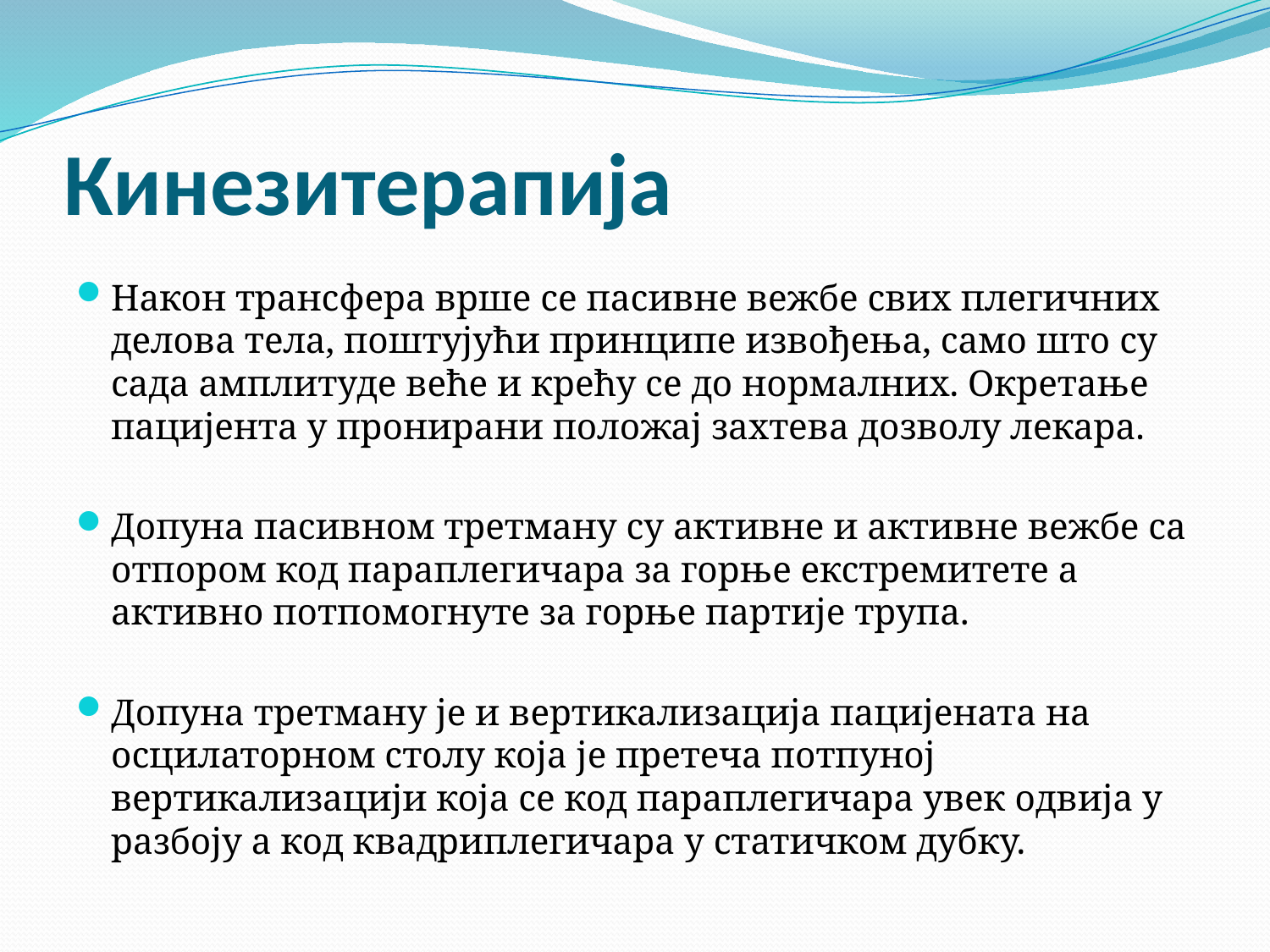

# Кинезитерапија
Након трансфера врше се пасивне вежбе свих плегичних делова тела, поштујући принципе извођења, само што су сада амплитуде веће и крећу се до нормалних. Окретање пацијента у пронирани положај захтева дозволу лекара.

Допуна пасивном третману су активне и активне вежбе са отпором код параплегичара за горње екстремитете а активно потпомогнуте за горње партије трупа.

Допуна третману је и вертикализација пацијената на осцилаторном столу која је претеча потпуној вертикализацији која се код параплегичара увек одвија у разбоју а код квадриплегичара у статичком дубку.